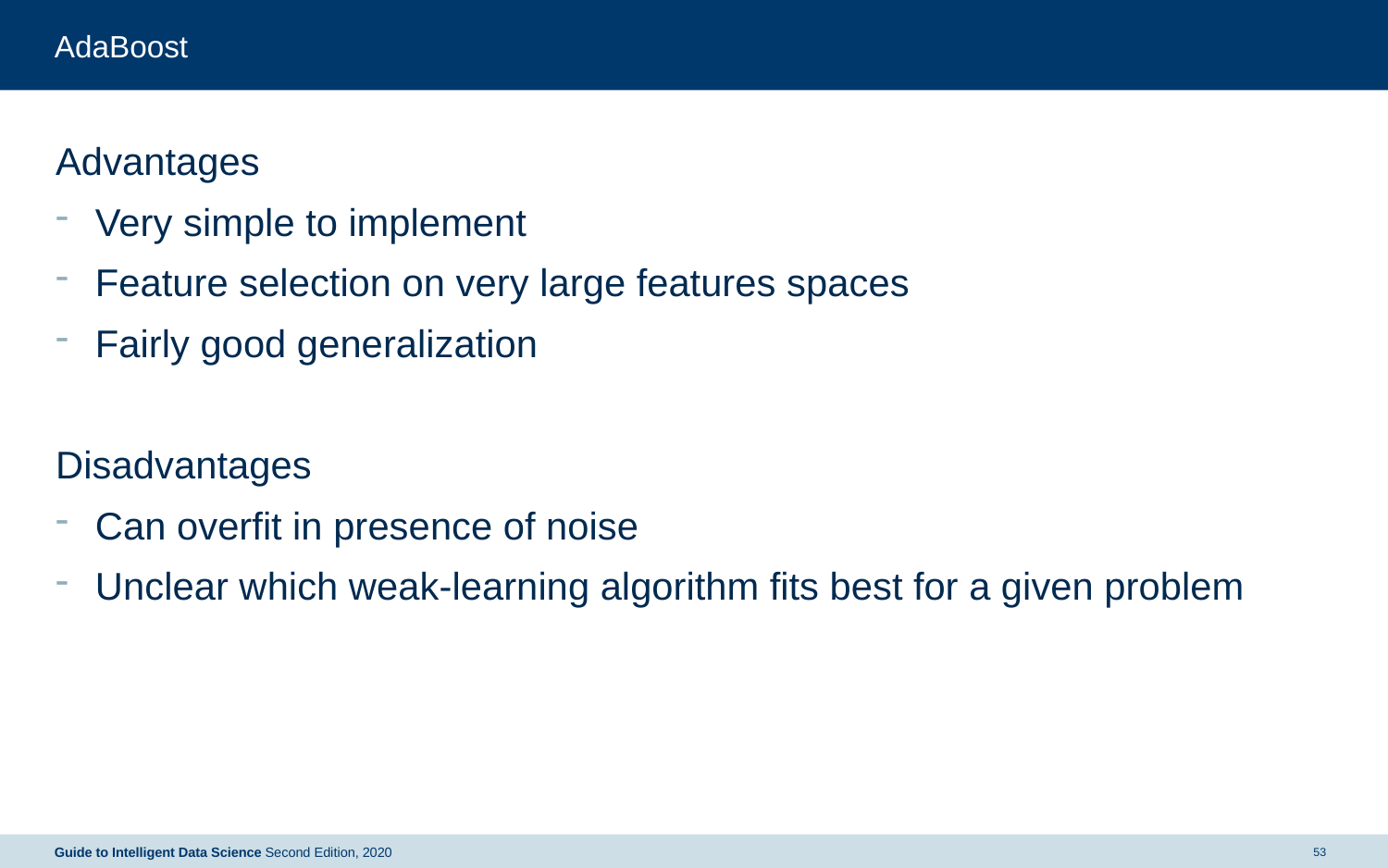

# AdaBoost
Advantages
Very simple to implement
Feature selection on very large features spaces
Fairly good generalization

Disadvantages
Can overfit in presence of noise
Unclear which weak-learning algorithm fits best for a given problem
Guide to Intelligent Data Science Second Edition, 2020
53